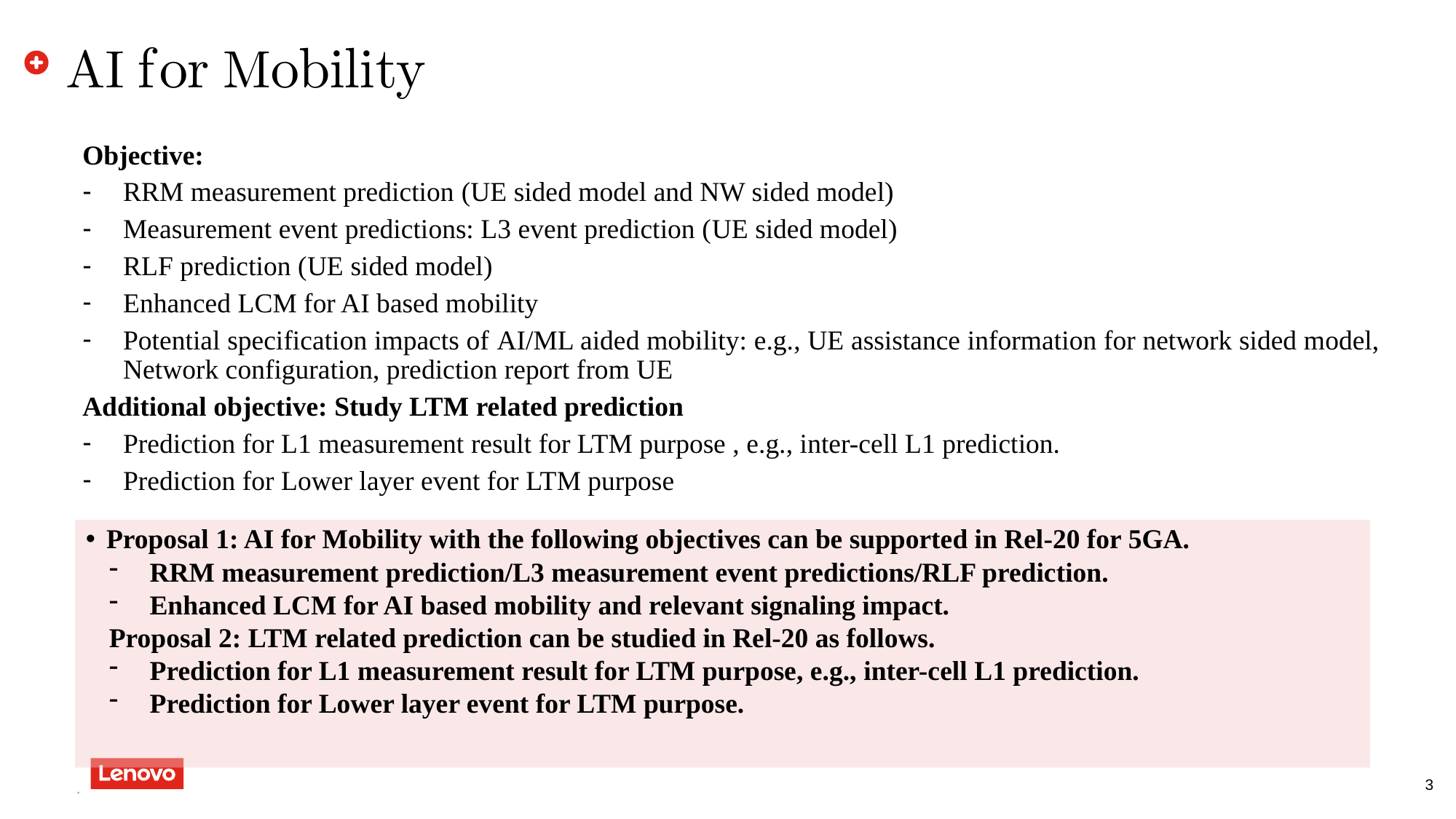

# AI for Mobility
Objective:
RRM measurement prediction (UE sided model and NW sided model)
Measurement event predictions: L3 event prediction (UE sided model)
RLF prediction (UE sided model)
Enhanced LCM for AI based mobility
Potential specification impacts of AI/ML aided mobility: e.g., UE assistance information for network sided model, Network configuration, prediction report from UE
Additional objective: Study LTM related prediction
Prediction for L1 measurement result for LTM purpose , e.g., inter-cell L1 prediction.
Prediction for Lower layer event for LTM purpose

Proposal 1: AI for Mobility with the following objectives can be supported in Rel-20 for 5GA.
RRM measurement prediction/L3 measurement event predictions/RLF prediction.
Enhanced LCM for AI based mobility and relevant signaling impact.
Proposal 2: LTM related prediction can be studied in Rel-20 as follows.
Prediction for L1 measurement result for LTM purpose, e.g., inter-cell L1 prediction.
Prediction for Lower layer event for LTM purpose.

.